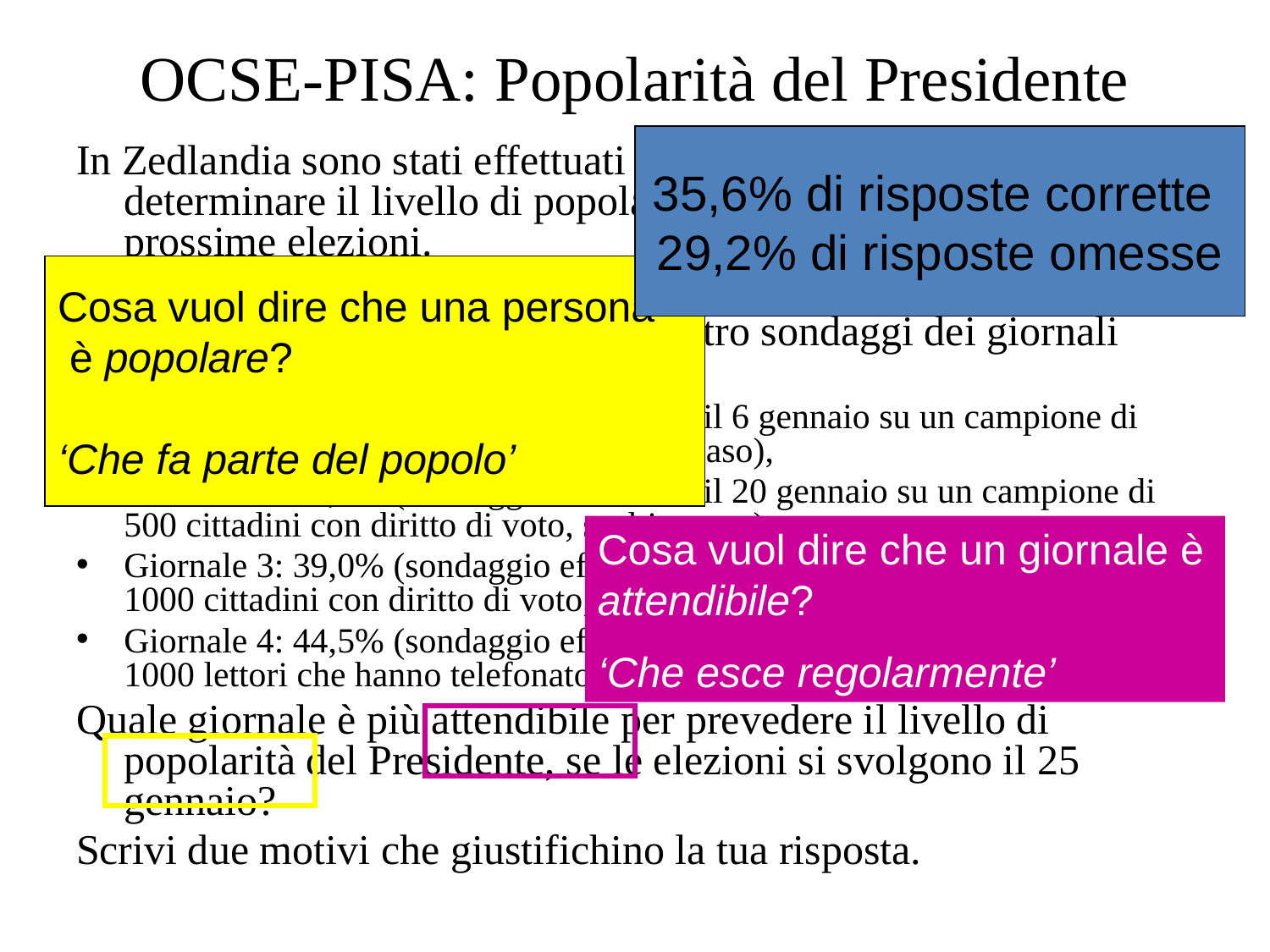

# OCSE-PISA: Popolarità del Presidente
35,6% di risposte corrette
29,2% di risposte omesse
In Zedlandia sono stati effettuati alcuni sondaggi di opinione per determinare il livello di popolarità del Presidente in vista delle prossime elezioni.
Quattro editori di giornali hanno svolto sondaggi indipendenti su scala nazionale. I risultati dei quattro sondaggi dei giornali sono i seguenti:
Giornale 1: 36,5% (sondaggio effettuato il 6 gennaio su un campione di 500 cittadini con diritto di voto, scelti a caso),
Giornale 2: 41,0% (sondaggio effettuato il 20 gennaio su un campione di 500 cittadini con diritto di voto, scelti a caso),
Giornale 3: 39,0% (sondaggio effettuato il 20 gennaio su un campione di 1000 cittadini con diritto di voto, scelti a caso),
Giornale 4: 44,5% (sondaggio effettuato il 20 gennaio su un campione di 1000 lettori che hanno telefonato alla redazione per votare).
Quale giornale è più attendibile per prevedere il livello di popolarità del Presidente, se le elezioni si svolgono il 25 gennaio?
Scrivi due motivi che giustifichino la tua risposta.
Cosa vuol dire che una persona
 è popolare?

‘Che fa parte del popolo’
Cosa vuol dire che un giornale è attendibile?
‘Che esce regolarmente’